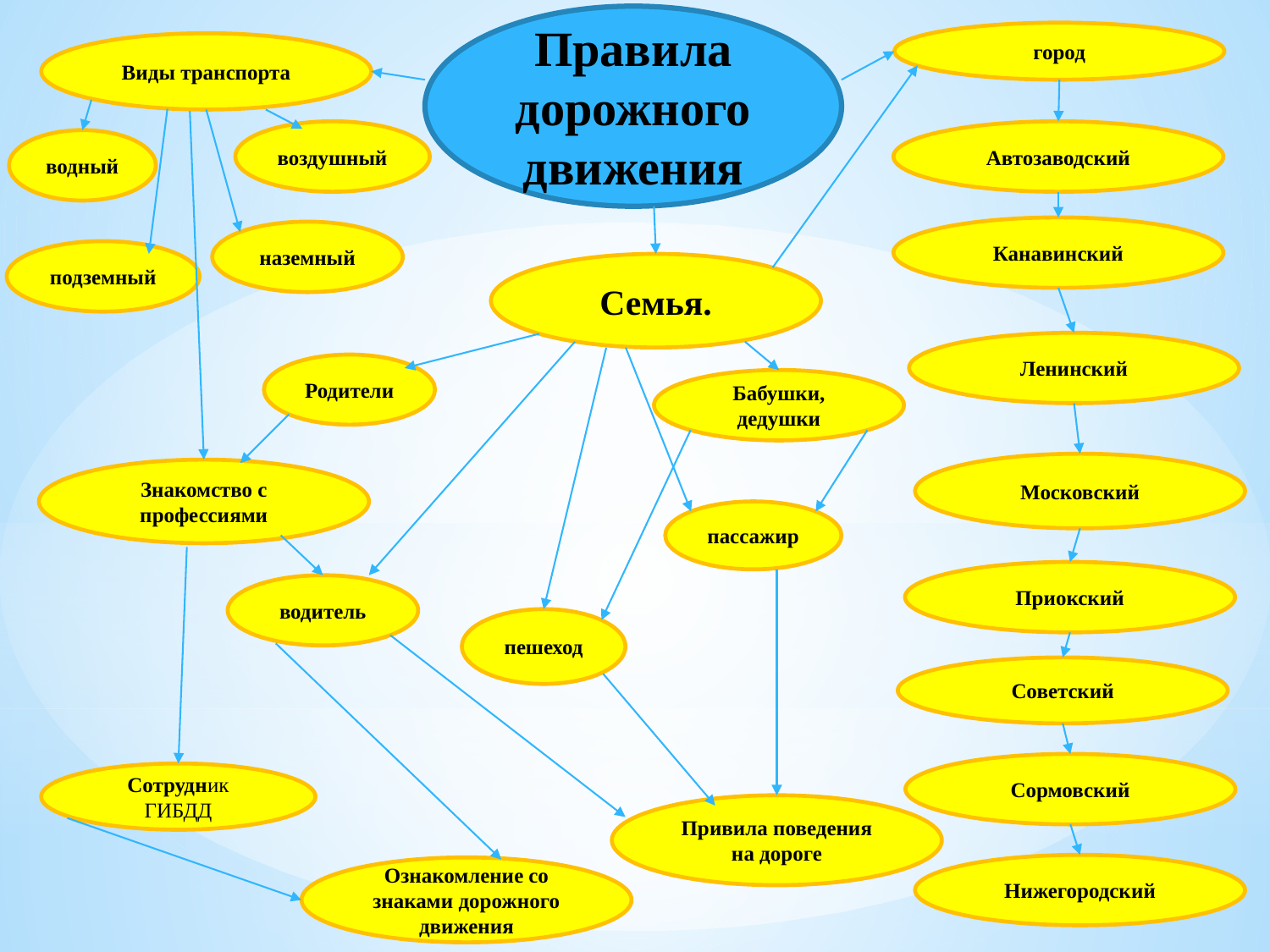

Правила дорожного движения
город
Виды транспорта
воздушный
Автозаводский
водный
Канавинский
наземный
подземный
Семья.
Ленинский
Родители
Бабушки, дедушки
Московский
Знакомство с профессиями
пассажир
Приокский
водитель
пешеход
Советский
Сормовский
Сотрудник ГИБДД
Привила поведения на дороге
Нижегородский
Ознакомление со знаками дорожного движения